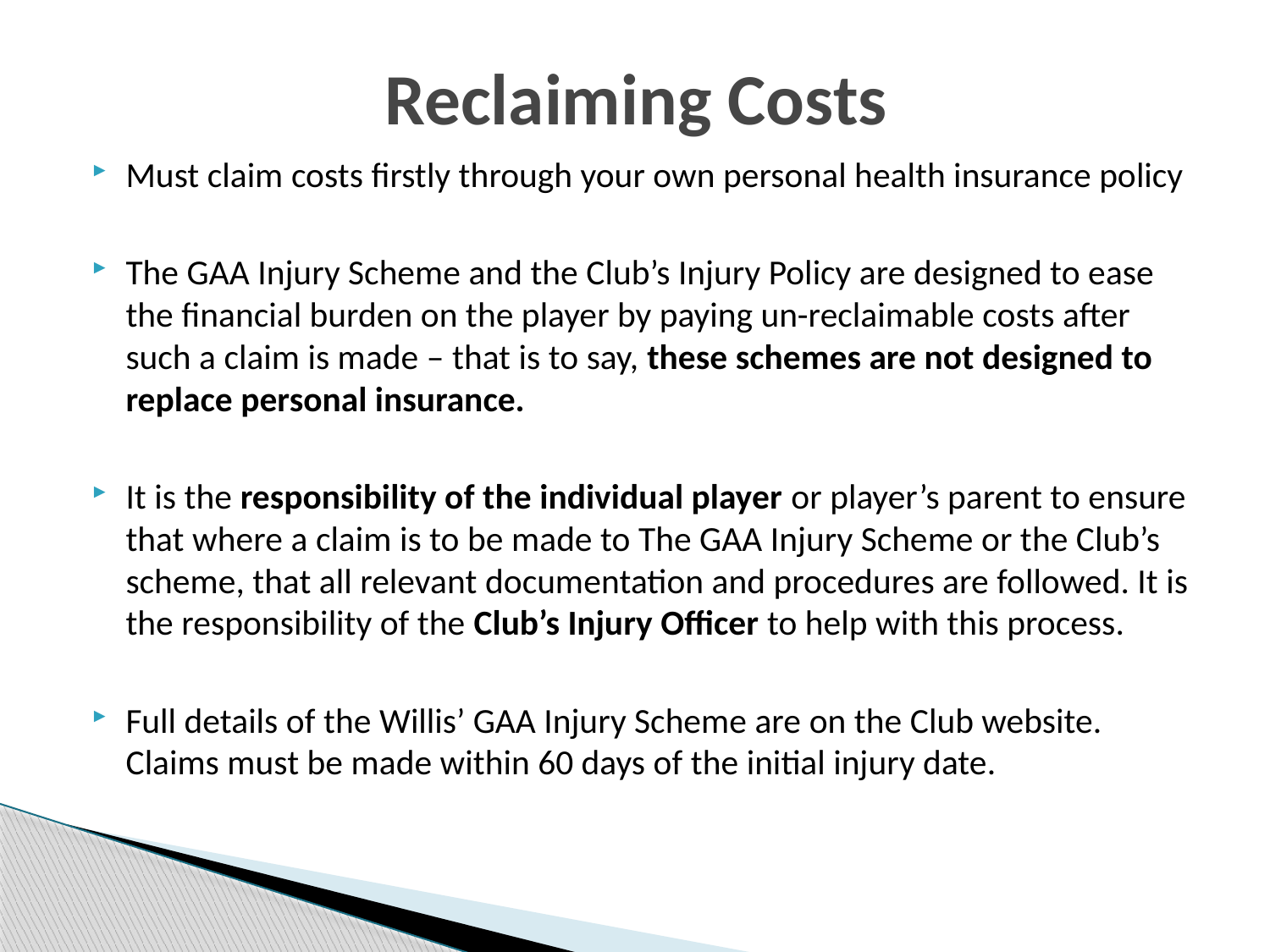

# Reclaiming Costs
Must claim costs firstly through your own personal health insurance policy

The GAA Injury Scheme and the Club’s Injury Policy are designed to ease the financial burden on the player by paying un-reclaimable costs after such a claim is made – that is to say, these schemes are not designed to replace personal insurance.

It is the responsibility of the individual player or player’s parent to ensure that where a claim is to be made to The GAA Injury Scheme or the Club’s scheme, that all relevant documentation and procedures are followed. It is the responsibility of the Club’s Injury Officer to help with this process.

Full details of the Willis’ GAA Injury Scheme are on the Club website. Claims must be made within 60 days of the initial injury date.